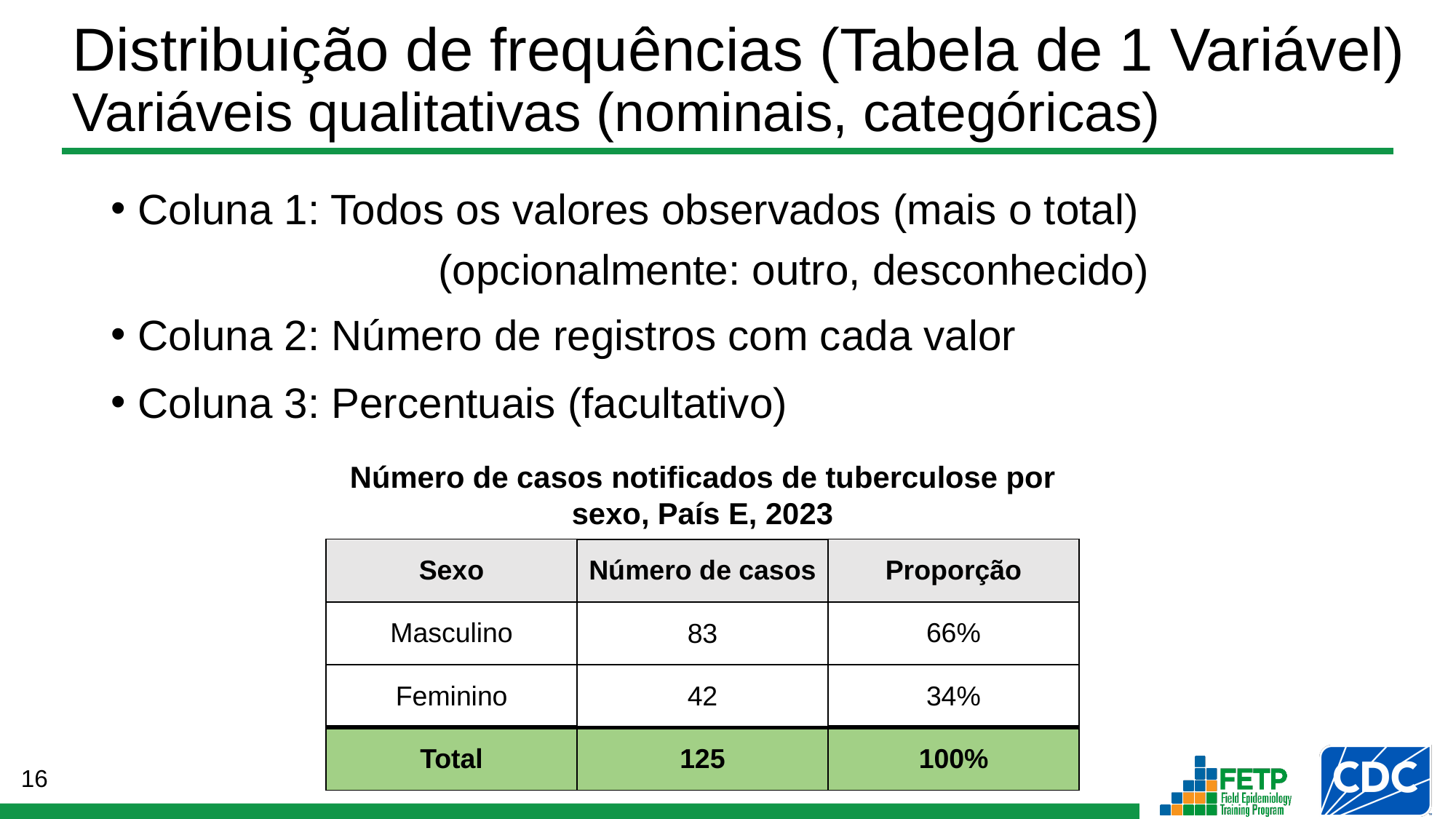

# Distribuição de frequências (Tabela de 1 Variável) Variáveis qualitativas (nominais, categóricas)
Coluna 1: Todos os valores observados (mais o total)
			(opcionalmente: outro, desconhecido)
Coluna 2: Número de registros com cada valor
Coluna 3: Percentuais (facultativo)

Número de casos notificados de tuberculose por sexo, País E, 2023
| Sexo |
| --- |
| Masculino |
| Feminino |
| Total |
| Proporção |
| --- |
| 66% |
| 34% |
| 100% |
| Número de casos |
| --- |
| 83 |
| 42 |
| 125 |